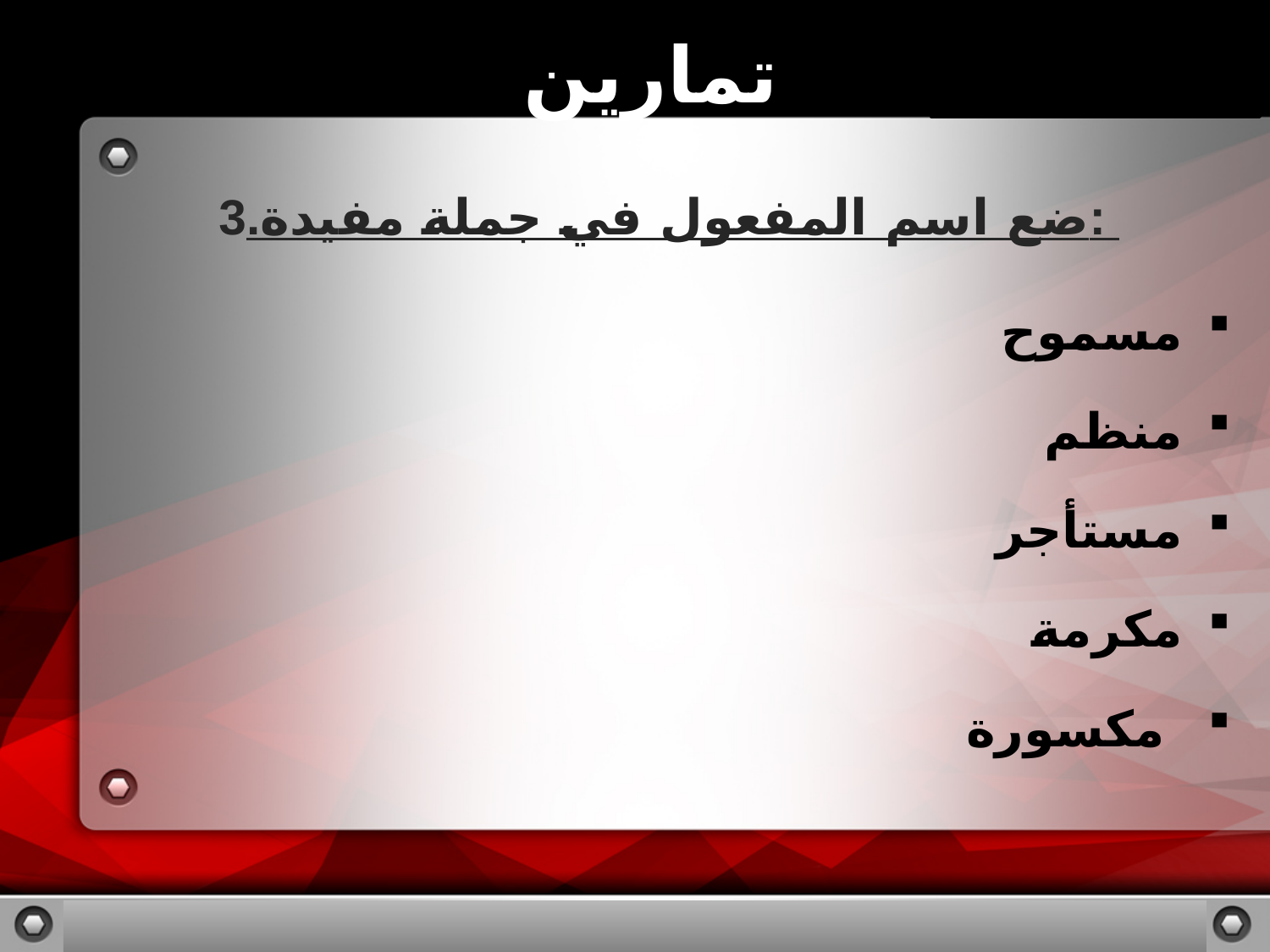

تمارين
3.ضع اسم المفعول في جملة مفيدة:

مسموح
منظم
مستأجر
مكرمة
 مكسورة